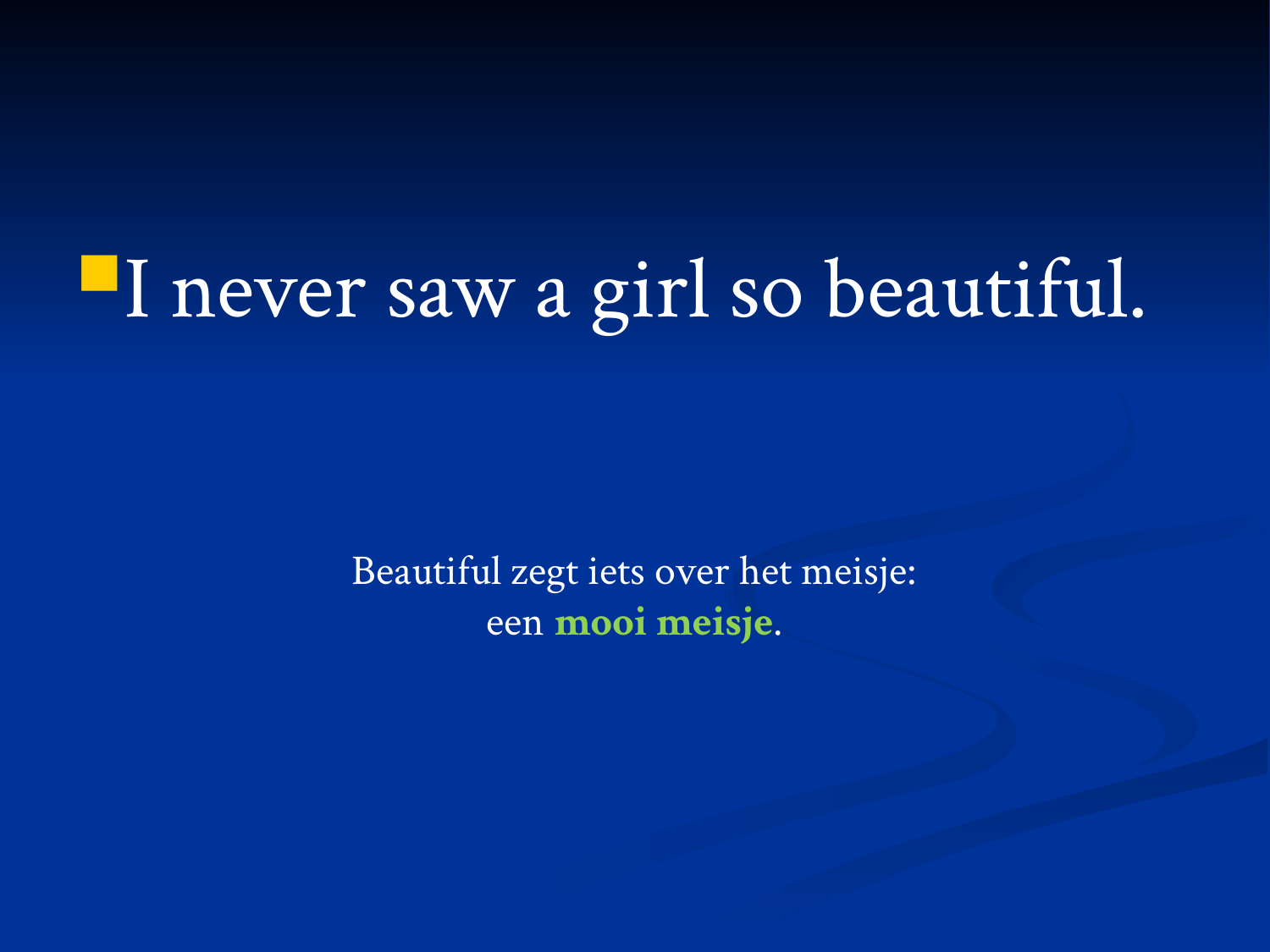

#
I never saw a girl so beautiful.
Beautiful zegt iets over het meisje:
een mooi meisje.